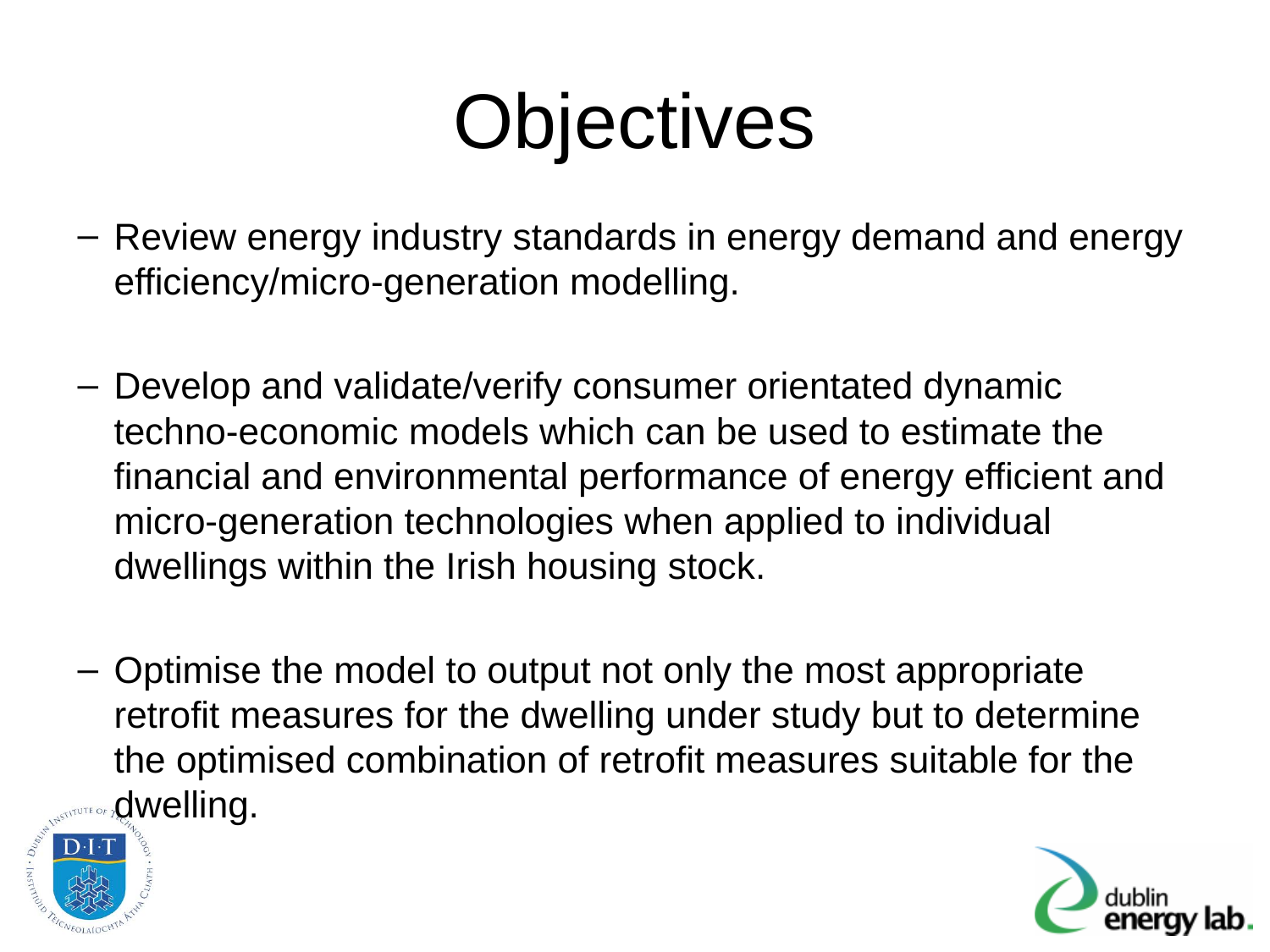

# Objectives
Review energy industry standards in energy demand and energy efficiency/micro-generation modelling.

Develop and validate/verify consumer orientated dynamic techno-economic models which can be used to estimate the financial and environmental performance of energy efficient and micro-generation technologies when applied to individual dwellings within the Irish housing stock.

Optimise the model to output not only the most appropriate retrofit measures for the dwelling under study but to determine the optimised combination of retrofit measures suitable for the dwelling.